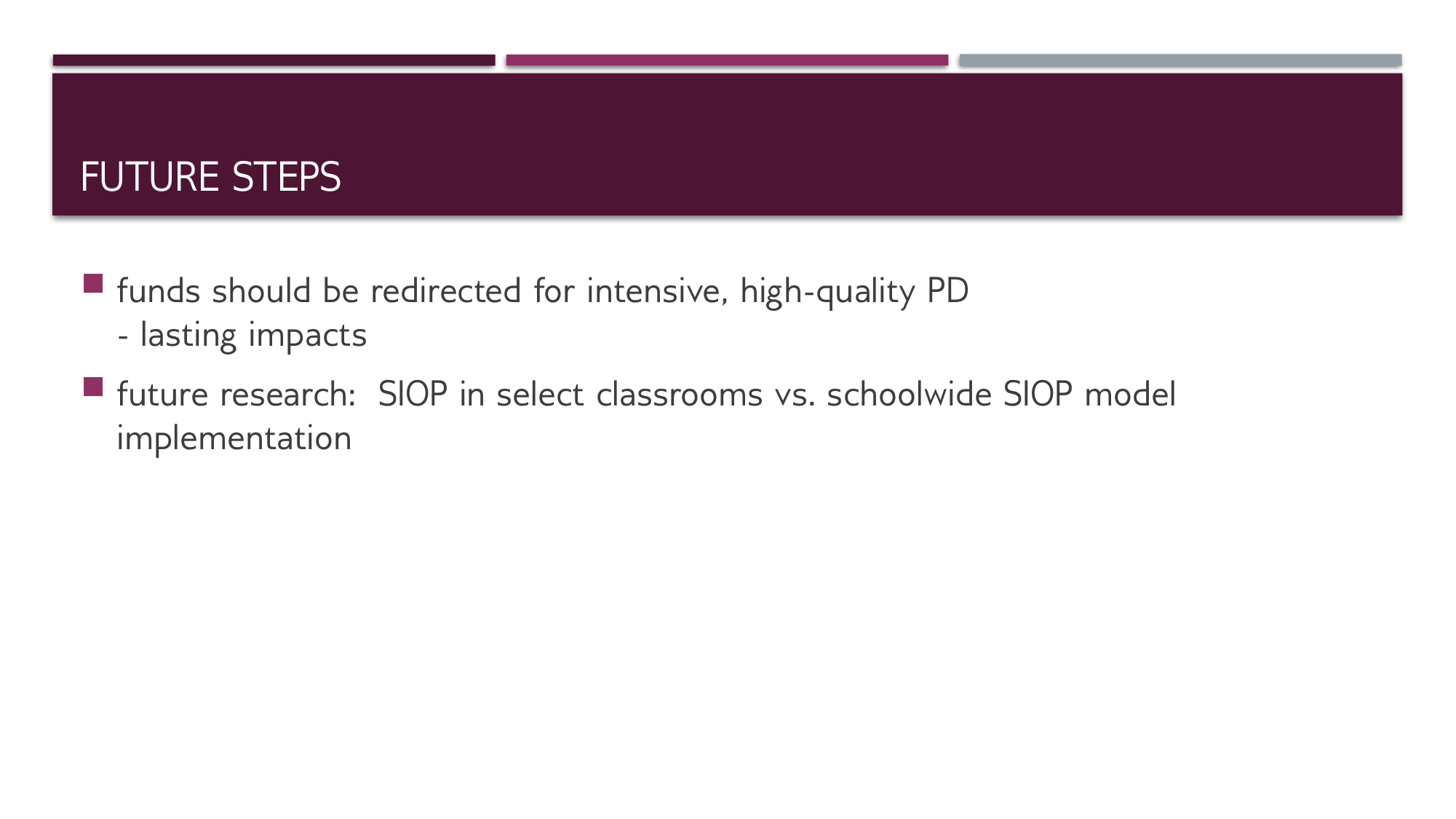

# Future steps
funds should be redirected for intensive, high-quality PD
- lasting impacts
future research:  SIOP in select classrooms vs. schoolwide SIOP model implementation